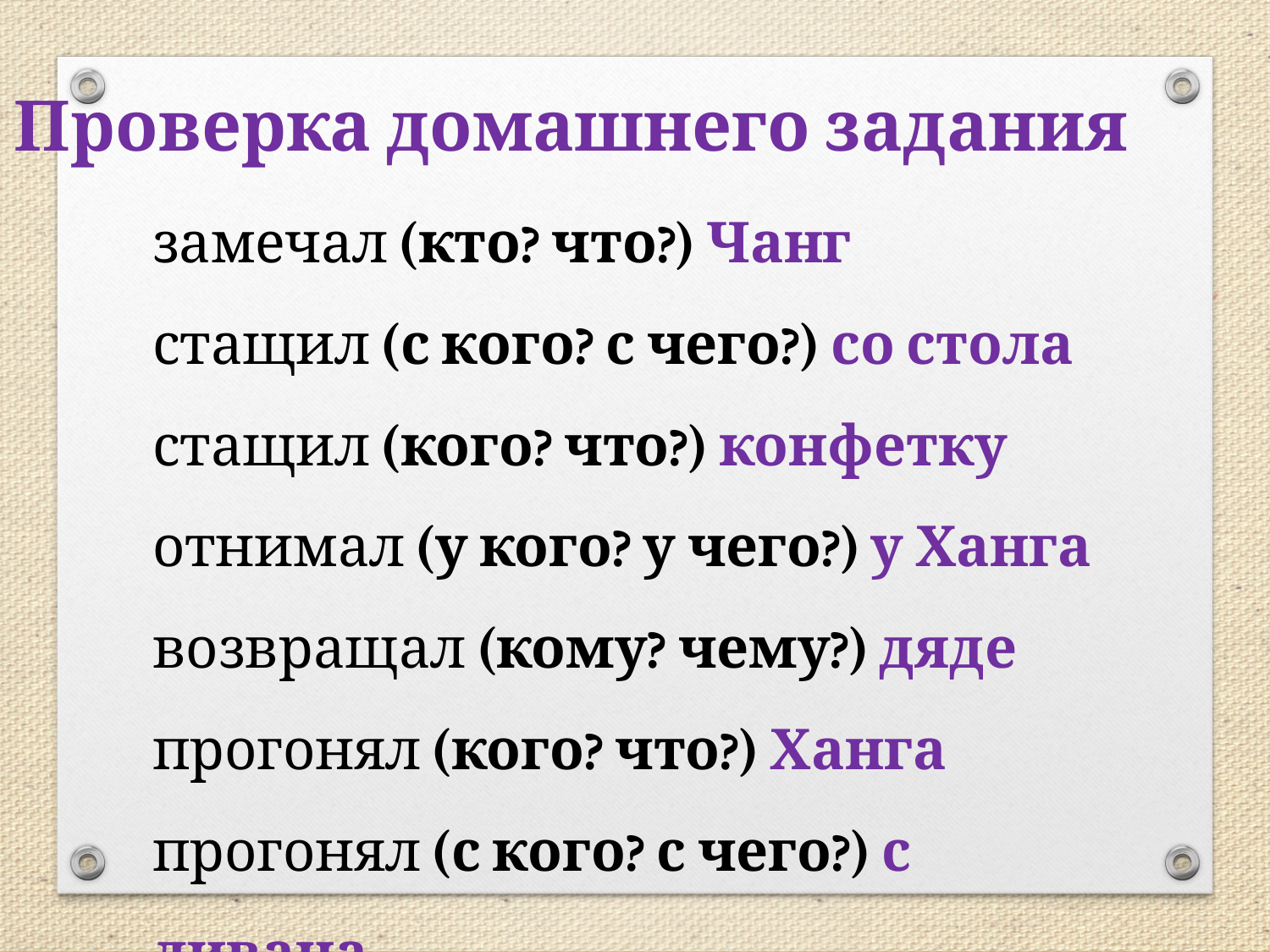

Проверка домашнего задания
замечал (кто? что?) Чанг
стащил (с кого? с чего?) со стола
стащил (кого? что?) конфетку
отнимал (у кого? у чего?) у Ханга
возвращал (кому? чему?) дяде
прогонял (кого? что?) Ханга
прогонял (с кого? с чего?) с дивана